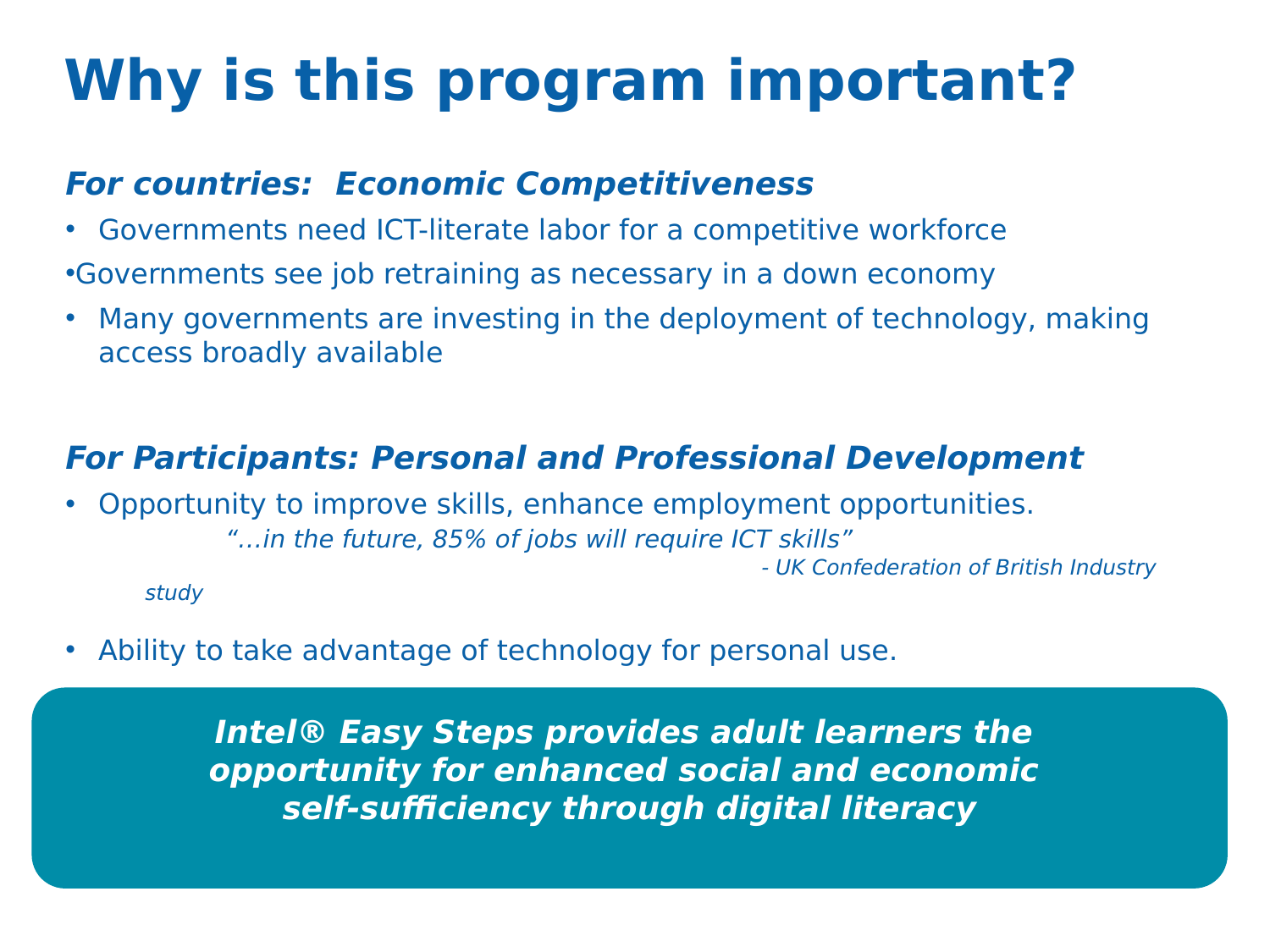

Why is this program important?
For countries:  Economic Competitiveness
Governments need ICT-literate labor for a competitive workforce
Governments see job retraining as necessary in a down economy
Many governments are investing in the deployment of technology, making access broadly available

For Participants: Personal and Professional Development
Opportunity to improve skills, enhance employment opportunities.
		“…in the future, 85% of jobs will require ICT skills”
					                - UK Confederation of British Industry study
Ability to take advantage of technology for personal use.
Intel® Easy Steps provides adult learners the
opportunity for enhanced social and economic
self-sufficiency through digital literacy